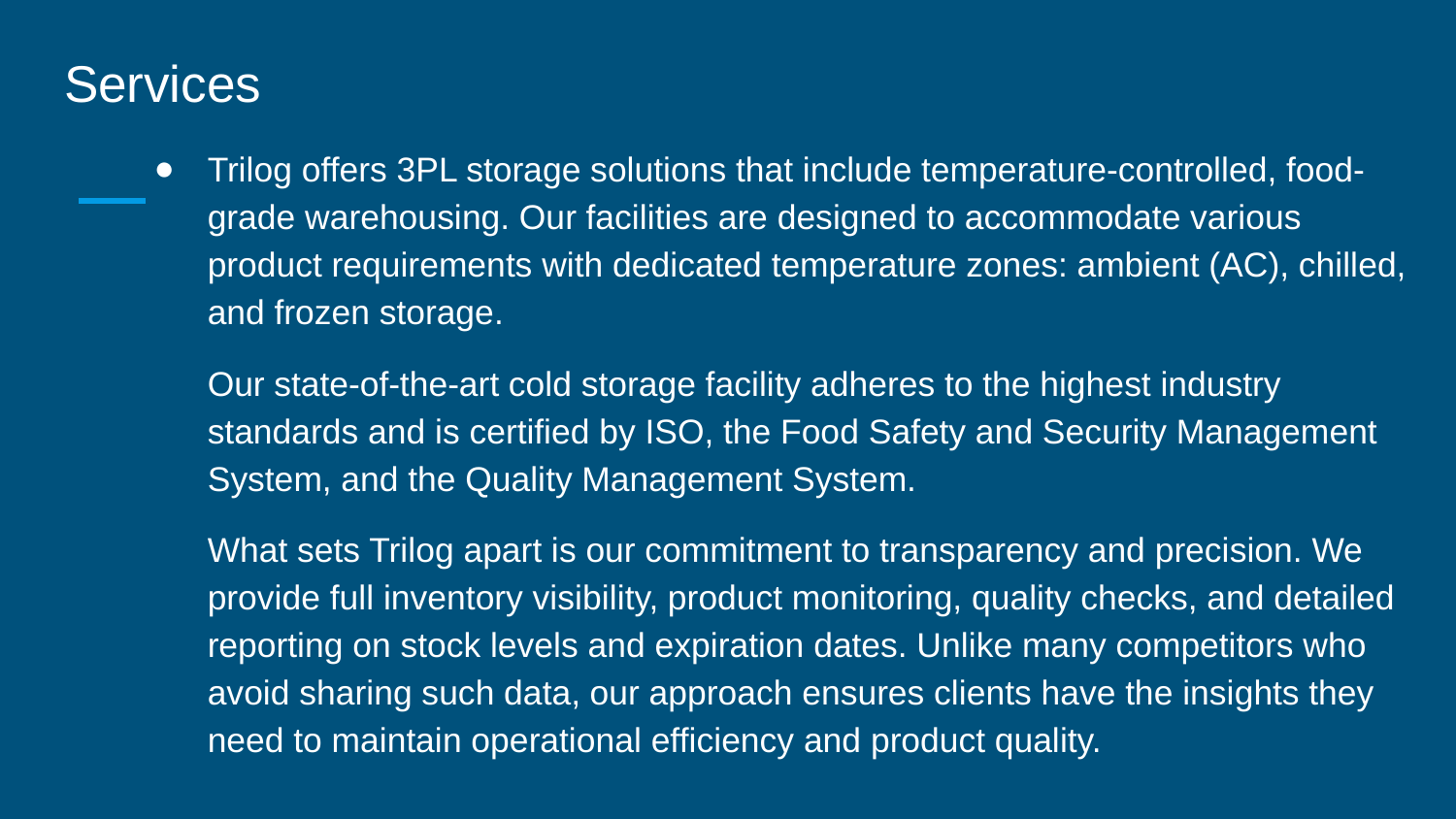

# Services
Trilog offers 3PL storage solutions that include temperature-controlled, food-grade warehousing. Our facilities are designed to accommodate various product requirements with dedicated temperature zones: ambient (AC), chilled, and frozen storage.
Our state-of-the-art cold storage facility adheres to the highest industry standards and is certified by ISO, the Food Safety and Security Management System, and the Quality Management System.
What sets Trilog apart is our commitment to transparency and precision. We provide full inventory visibility, product monitoring, quality checks, and detailed reporting on stock levels and expiration dates. Unlike many competitors who avoid sharing such data, our approach ensures clients have the insights they need to maintain operational efficiency and product quality.